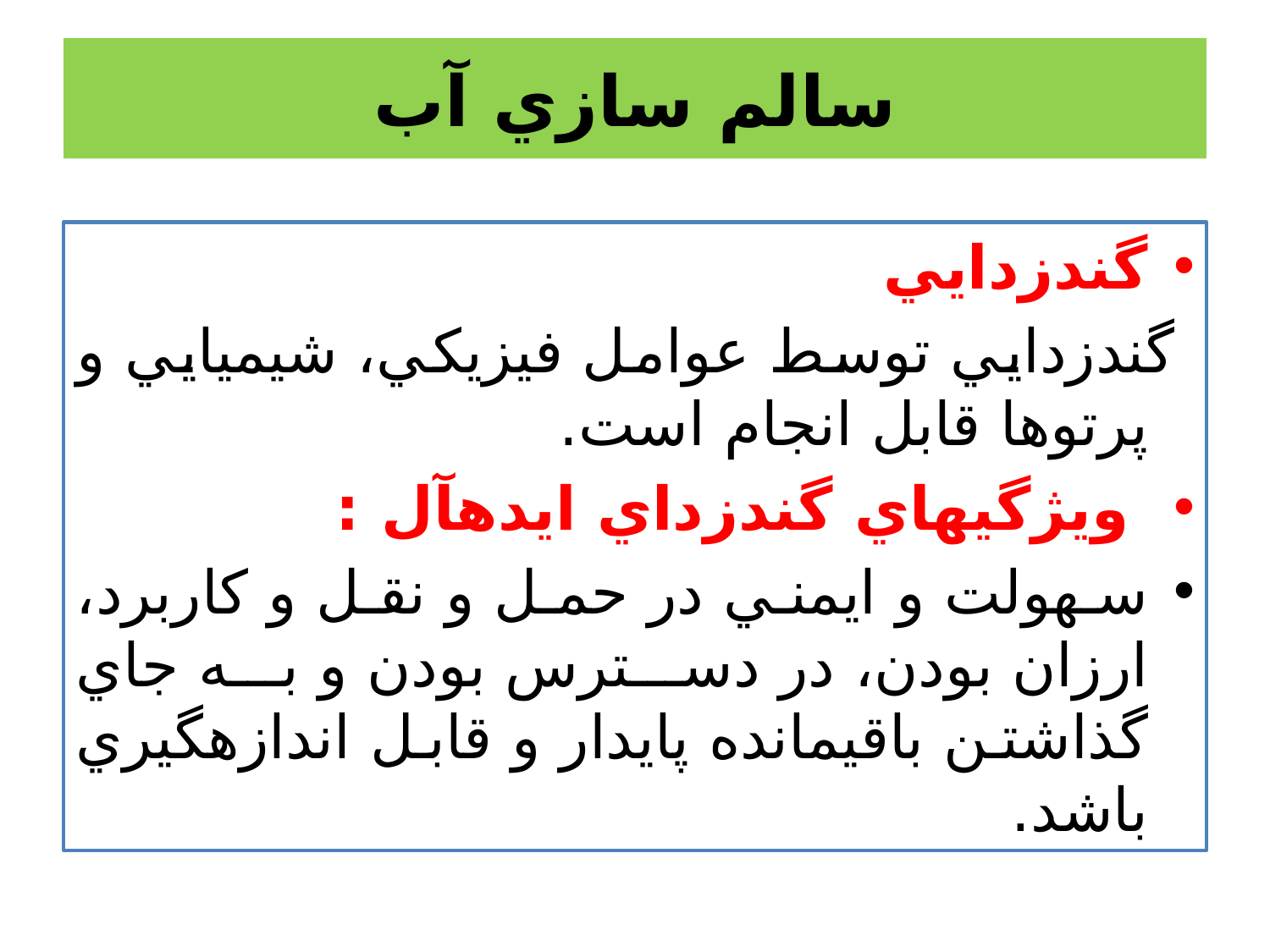

# سالم سازي آب
گندزدايي
 گندزدايي توسط عوامل فيزيکي، شيميايي و پرتوها قابل انجام است.
 ويژگيهاي گندزداي ايده­آل :
سهولت و ايمني در حمل و نقل و كاربرد، ارزان بودن، در دسترس بودن و به جاي گذاشتن باقيمانده پايدار و قابل اندازه­گيري باشد.